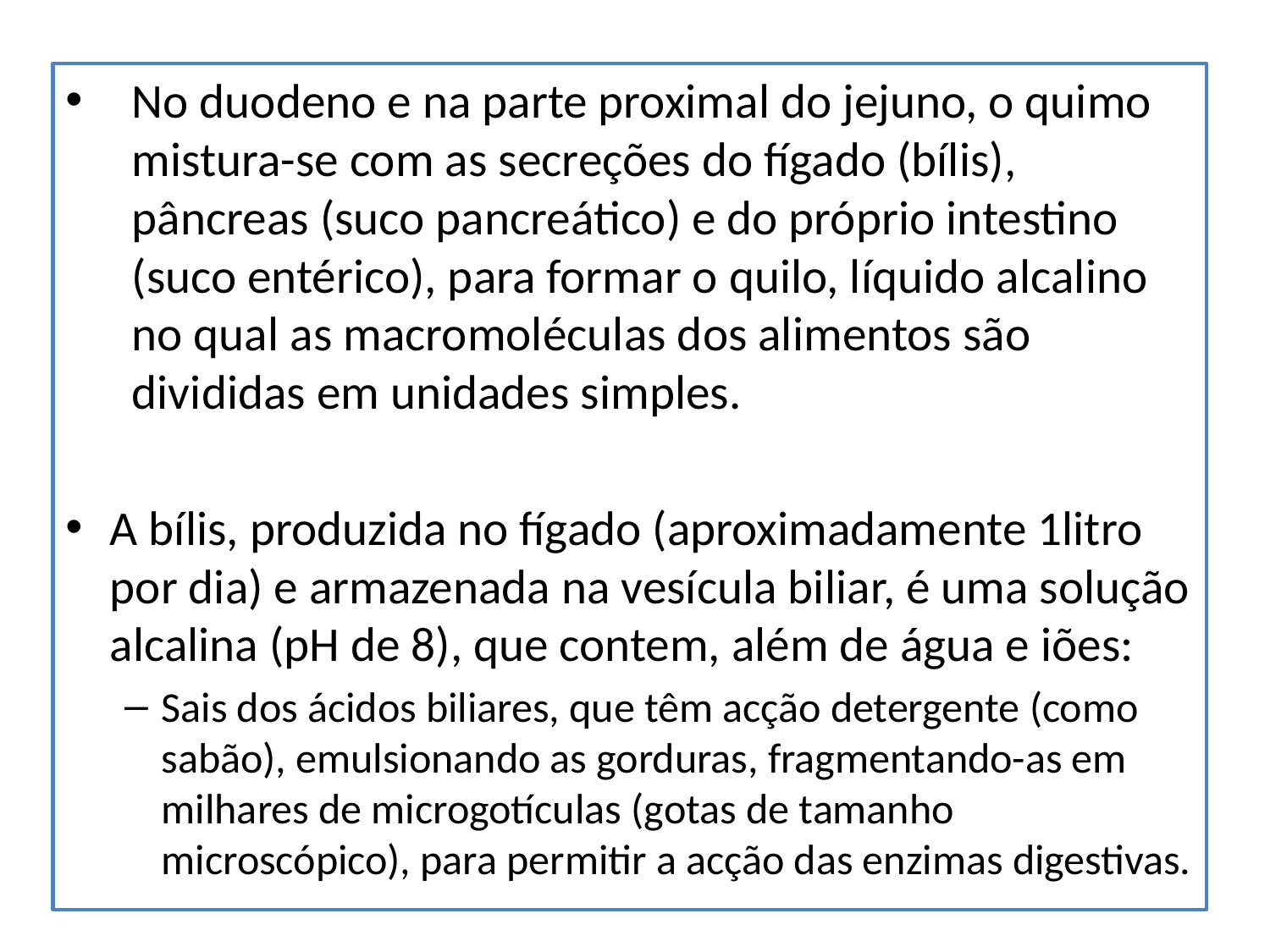

#
No duodeno e na parte proximal do jejuno, o quimo mistura-se com as secreções do fígado (bílis), pâncreas (suco pancreático) e do próprio intestino (suco entérico), para formar o quilo, líquido alcalino no qual as macromoléculas dos alimentos são divididas em unidades simples.

A bílis, produzida no fígado (aproximadamente 1litro por dia) e armazenada na vesícula biliar, é uma solução alcalina (pH de 8), que contem, além de água e iões:
Sais dos ácidos biliares, que têm acção detergente (como sabão), emulsionando as gorduras, fragmentando-as em milhares de microgotículas (gotas de tamanho microscópico), para permitir a acção das enzimas digestivas.